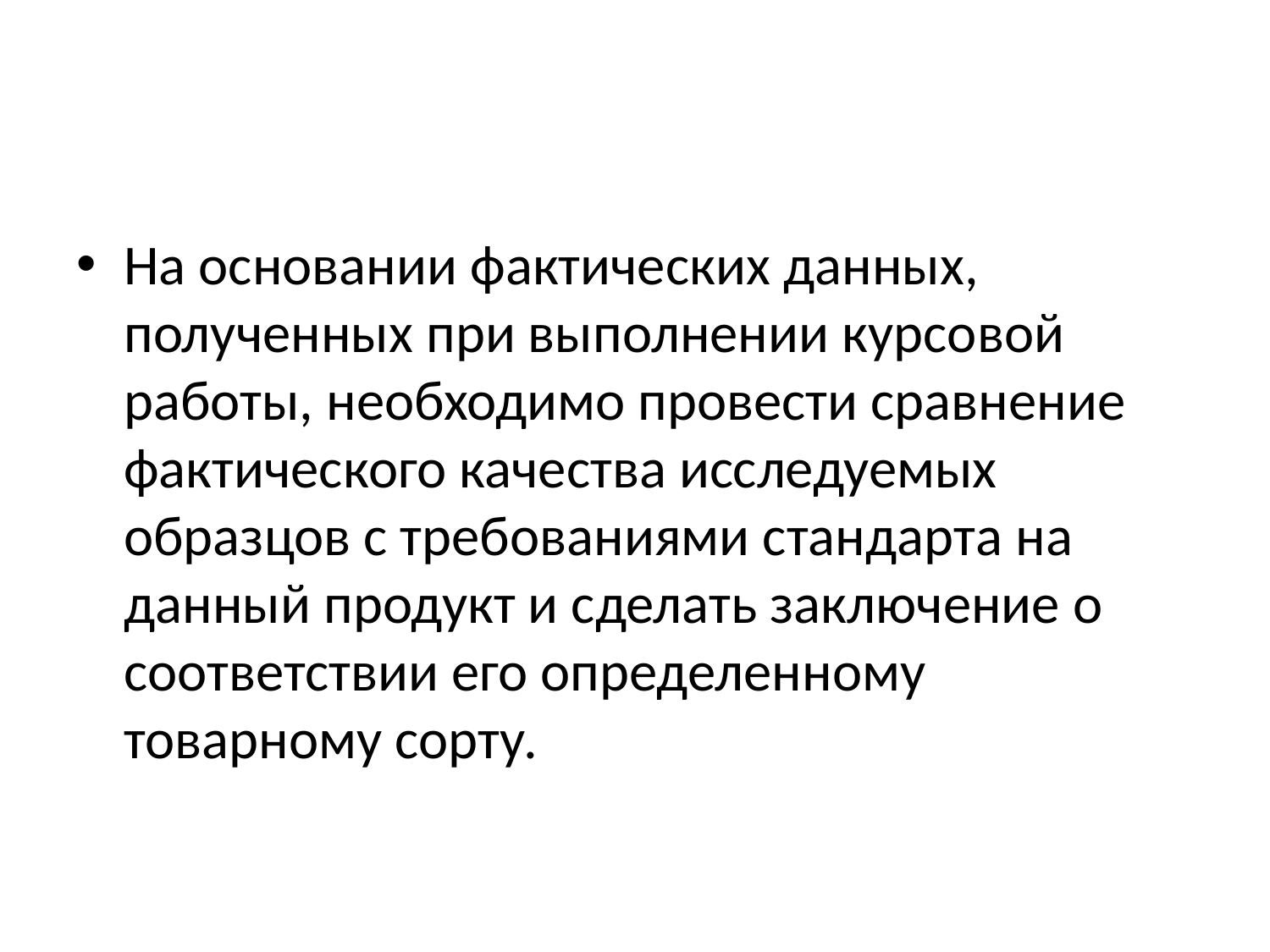

#
На основании фактических данных, полученных при выполнении курсовой работы, необходимо провести сравнение фактического качества исследуемых образцов с требованиями стандарта на данный продукт и сделать заключение о соответствии его определенному товарному сорту.